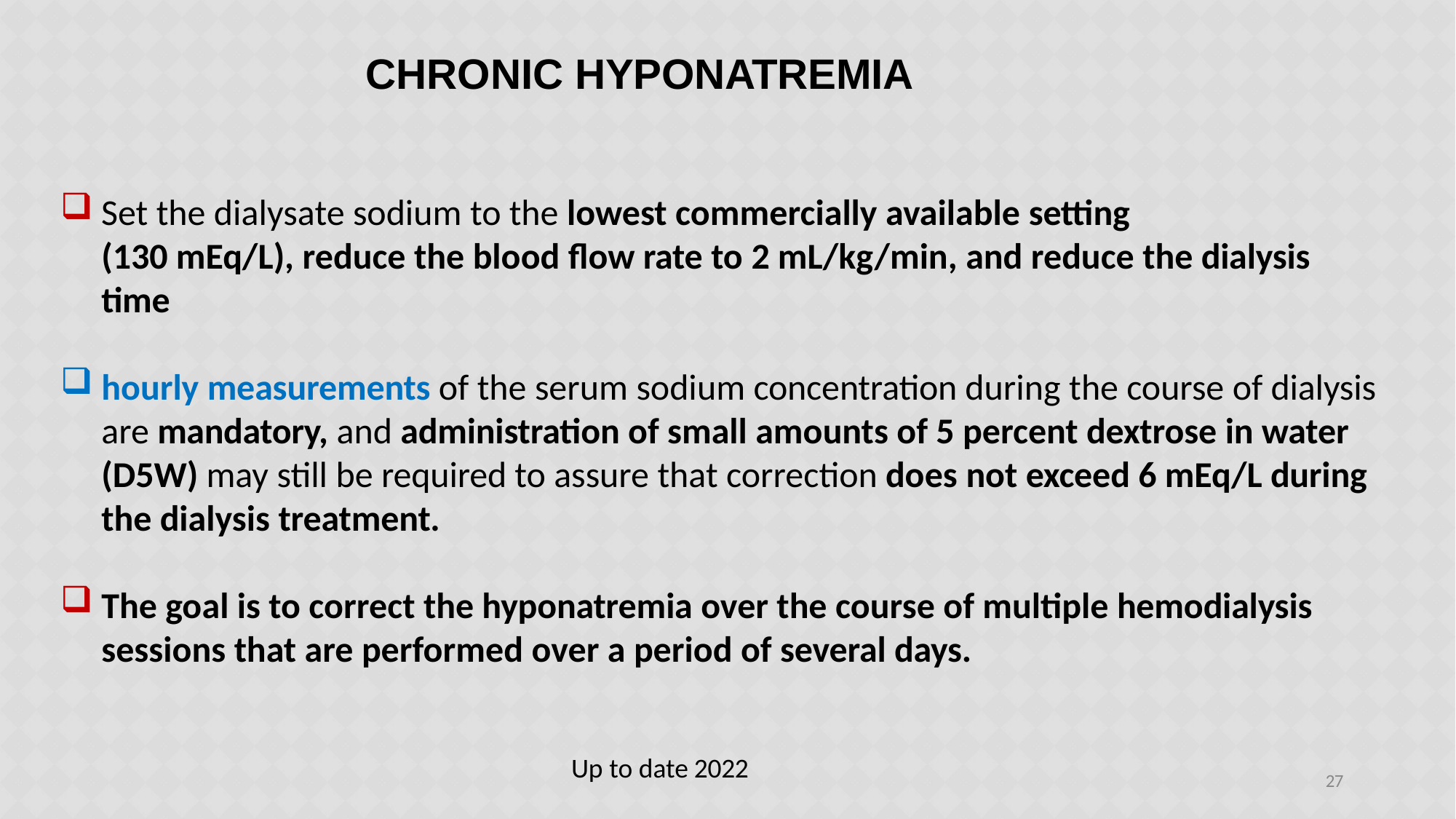

# Chronic hyponatremia
Set the dialysate sodium to the lowest commercially available setting
(130 mEq/L), reduce the blood flow rate to 2 mL/kg/min, and reduce the dialysis time
hourly measurements of the serum sodium concentration during the course of dialysis are mandatory, and administration of small amounts of 5 percent dextrose in water (D5W) may still be required to assure that correction does not exceed 6 mEq/L during the dialysis treatment.
The goal is to correct the hyponatremia over the course of multiple hemodialysis sessions that are performed over a period of several days.
Up to date 2022
27